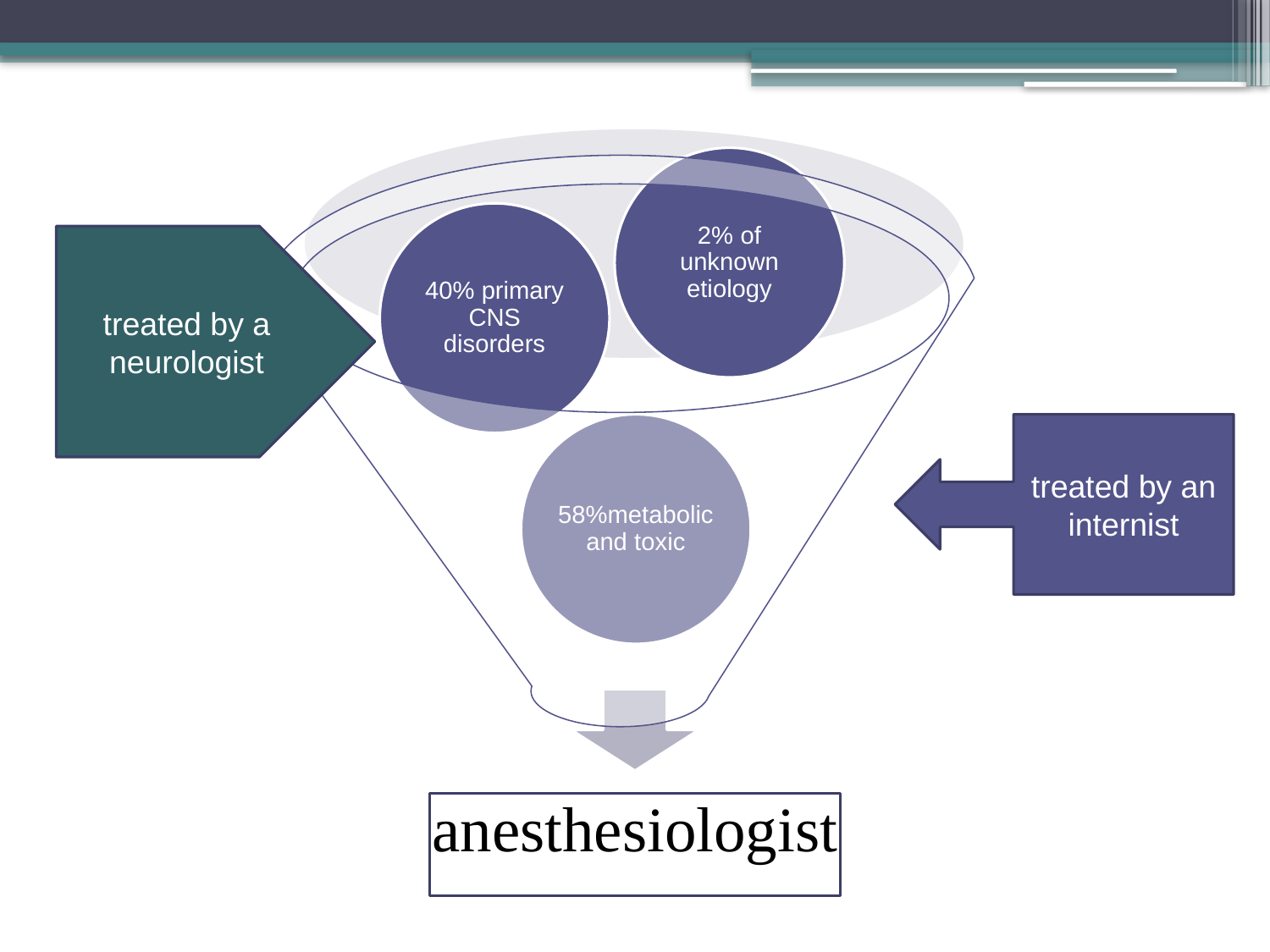

anesthesiologist
58%metabolic and toxic
40% primary CNS disorders
2% of unknown etiology
#
treated by a neurologist
treated by an internist